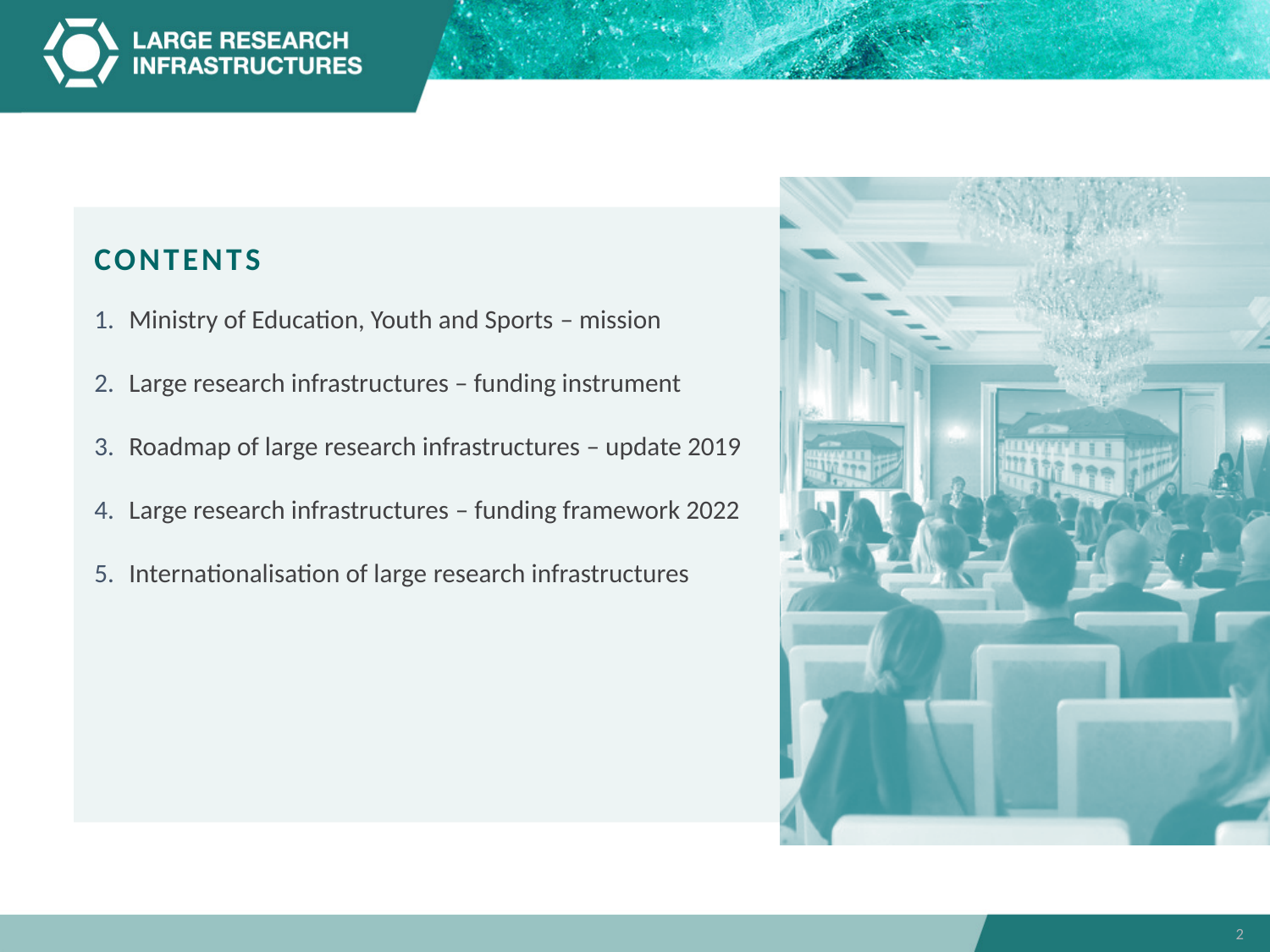

# contents
Ministry of Education, Youth and Sports – mission
Large research infrastructures – funding instrument
Roadmap of large research infrastructures – update 2019
Large research infrastructures – funding framework 2022
Internationalisation of large research infrastructures

2